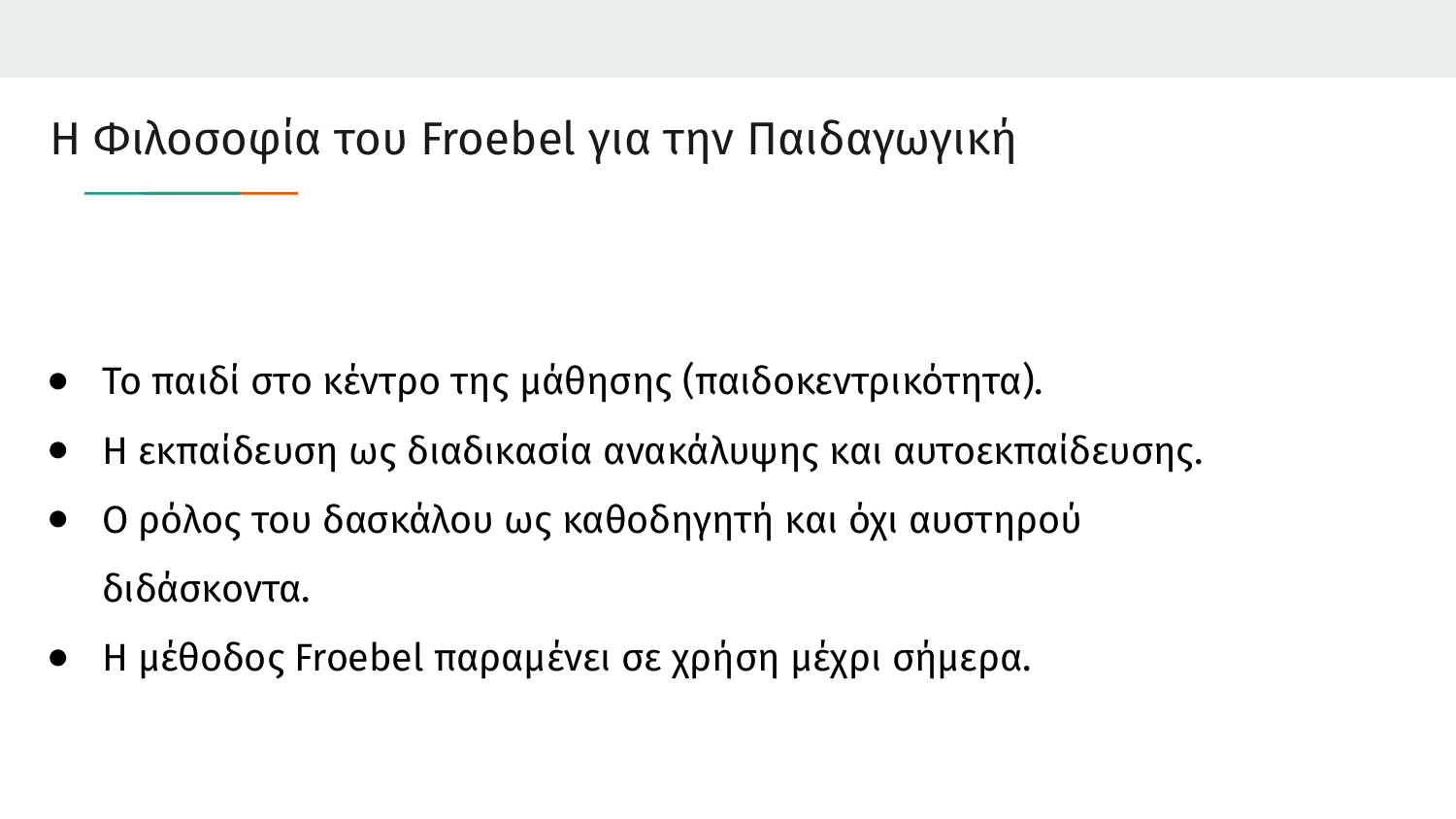

# Η Φιλοσοφία του Froebel για την Παιδαγωγική

Το παιδί στο κέντρο της μάθησης (παιδοκεντρικότητα).
Η εκπαίδευση ως διαδικασία ανακάλυψης και αυτοεκπαίδευσης.
Ο ρόλος του δασκάλου ως καθοδηγητή και όχι αυστηρού διδάσκοντα.
Η μέθοδος Froebel παραμένει σε χρήση μέχρι σήμερα.